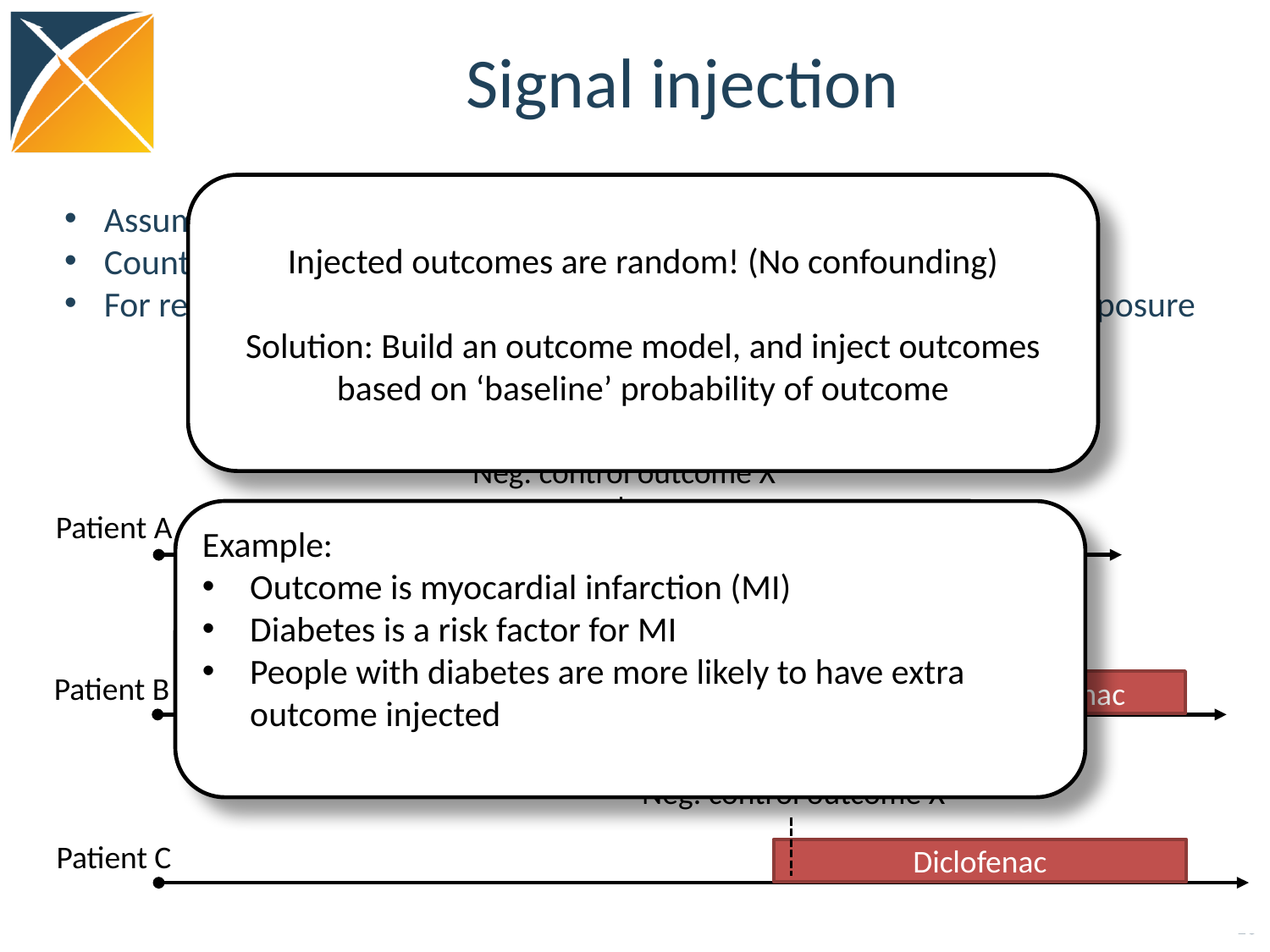

# Signal injection
Injected outcomes are random! (No confounding)

Solution: Build an outcome model, and inject outcomes based on ‘baseline’ probability of outcome
Assume relative risk = 1 (negative control)
Count outcomes during exposure
For relative risk = 2: randomly insert just as many outcomes during exposure
Neg. control outcome X
Patient A
Example:
Outcome is myocardial infarction (MI)
Diabetes is a risk factor for MI
People with diabetes are more likely to have extra outcome injected

Diclofenac
Neg. control outcome X

Patient B
Diclofenac
Diclofenac
Neg. control outcome X

Patient C
Diclofenac

10